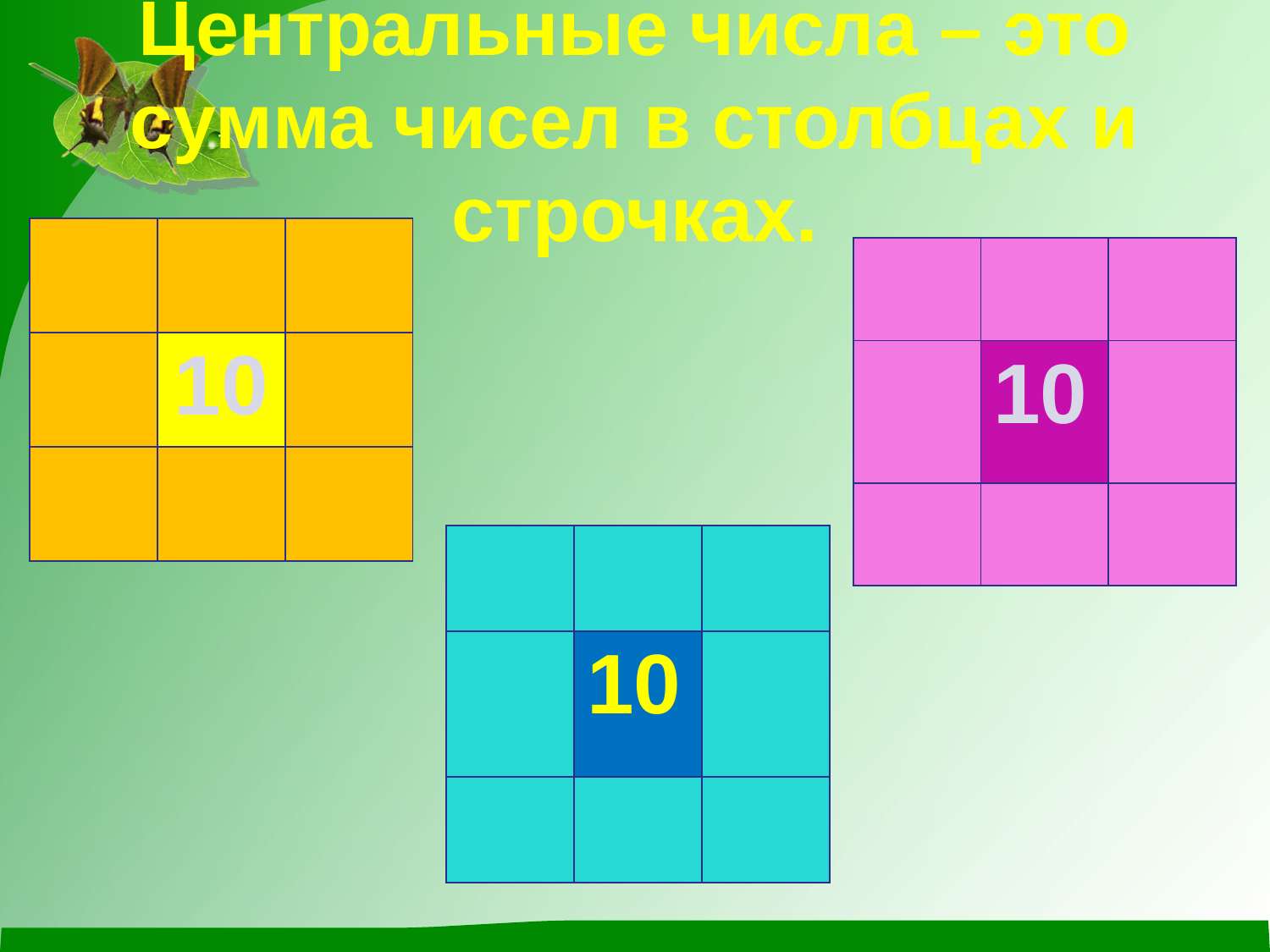

# Центральные числа – это сумма чисел в столбцах и строчках.
|  |  |  |
| --- | --- | --- |
|  | 10 |  |
|  |  |  |
|  |  |  |
| --- | --- | --- |
|  | 10 |  |
|  |  |  |
|  |  |  |
| --- | --- | --- |
|  | 10 |  |
|  |  |  |